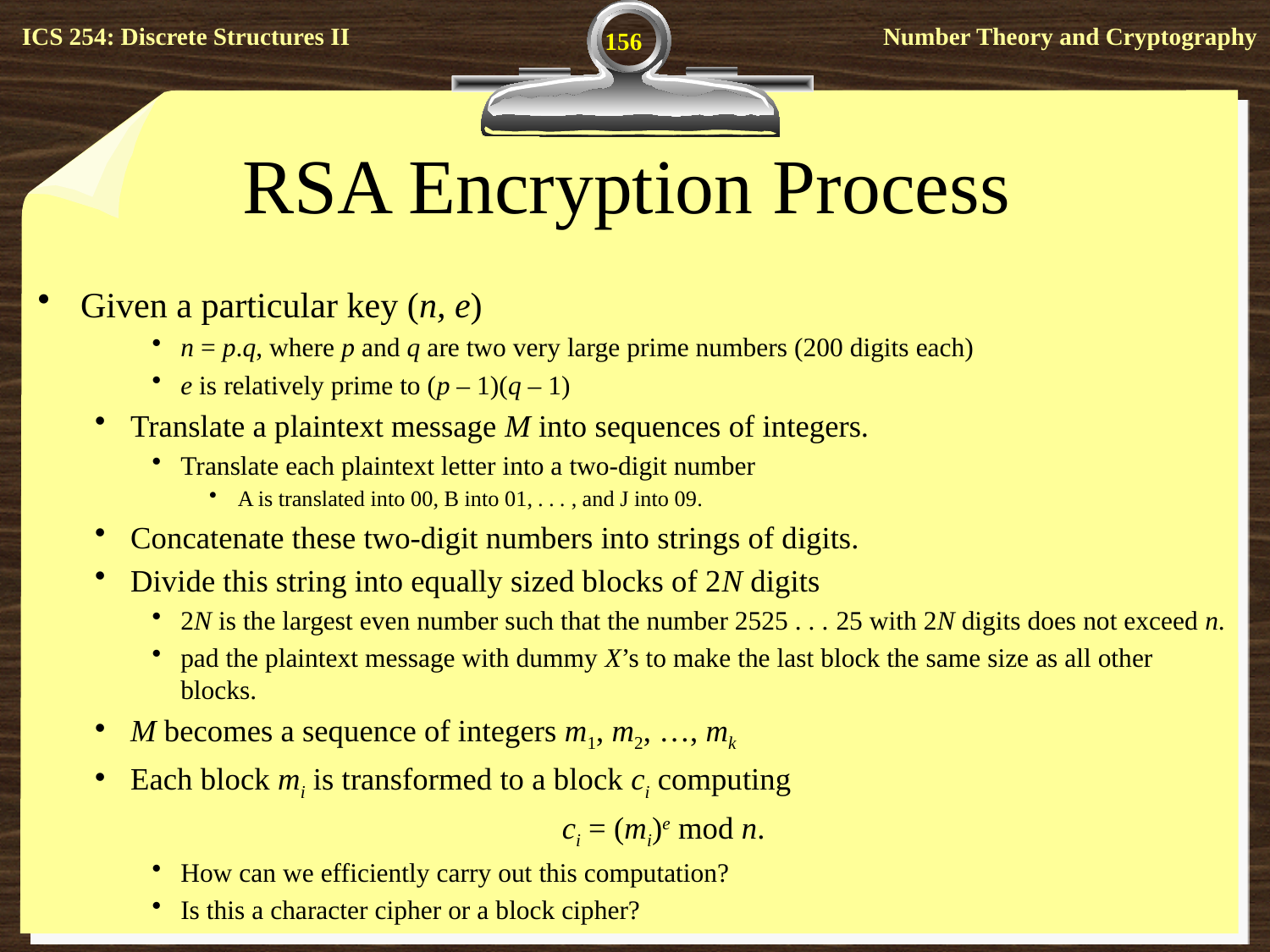

156
# RSA Encryption Process
Given a particular key (n, e)
n = p.q, where p and q are two very large prime numbers (200 digits each)
e is relatively prime to (p – 1)(q – 1)
Translate a plaintext message M into sequences of integers.
Translate each plaintext letter into a two-digit number
A is translated into 00, B into 01, . . . , and J into 09.
Concatenate these two-digit numbers into strings of digits.
Divide this string into equally sized blocks of 2N digits
2N is the largest even number such that the number 2525 . . . 25 with 2N digits does not exceed n.
pad the plaintext message with dummy X’s to make the last block the same size as all other blocks.
M becomes a sequence of integers m1, m2, …, mk
Each block mi is transformed to a block ci computing
ci = (mi)e mod n.
How can we efficiently carry out this computation?
Is this a character cipher or a block cipher?